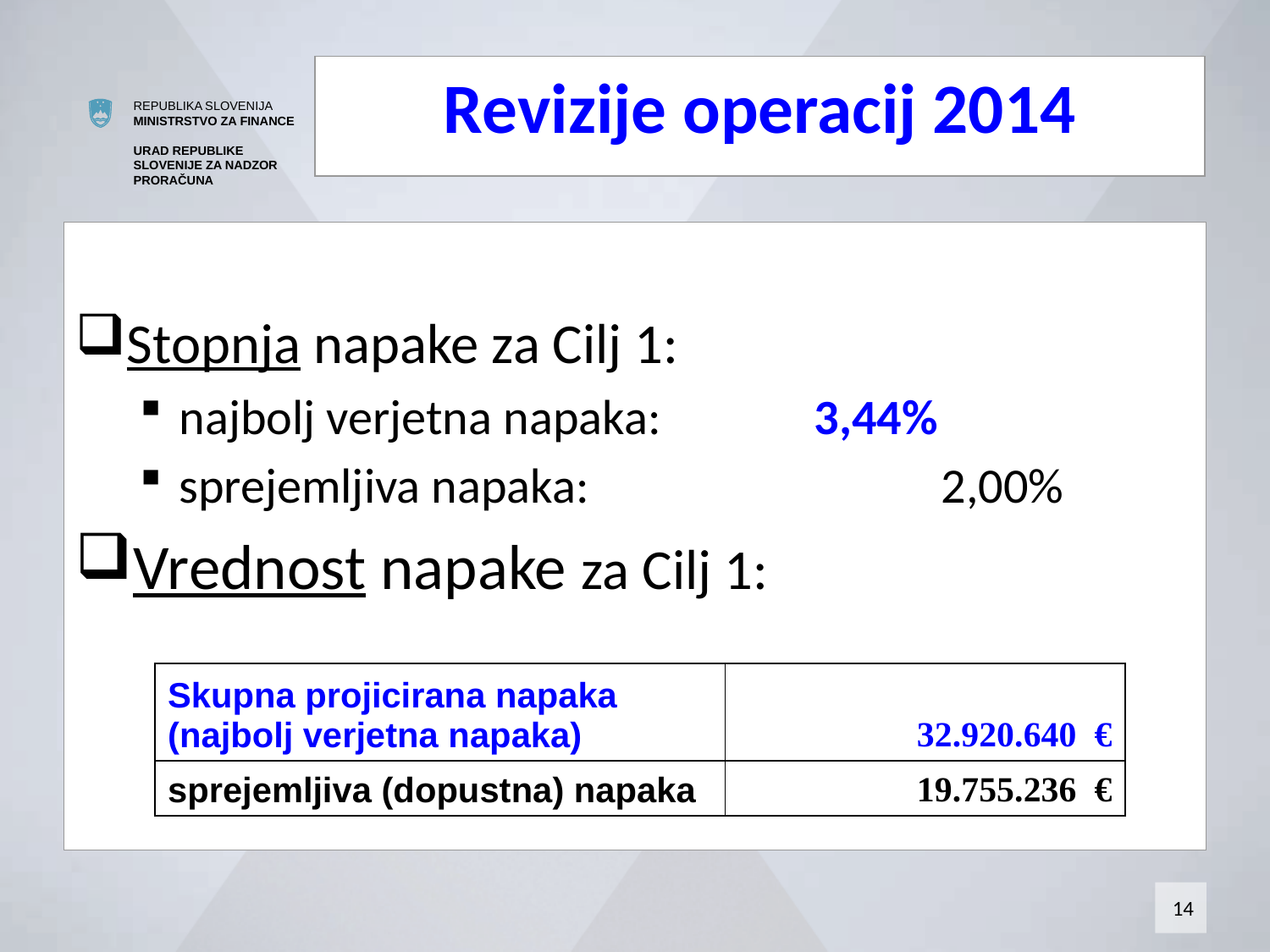

Revizije operacij 2014

Stopnja napake za Cilj 1:
najbolj verjetna napaka: 		3,44%
sprejemljiva napaka: 			2,00%
Vrednost napake za Cilj 1:
| Skupna projicirana napaka (najbolj verjetna napaka) | 32.920.640 € |
| --- | --- |
| sprejemljiva (dopustna) napaka | 19.755.236 € |
14